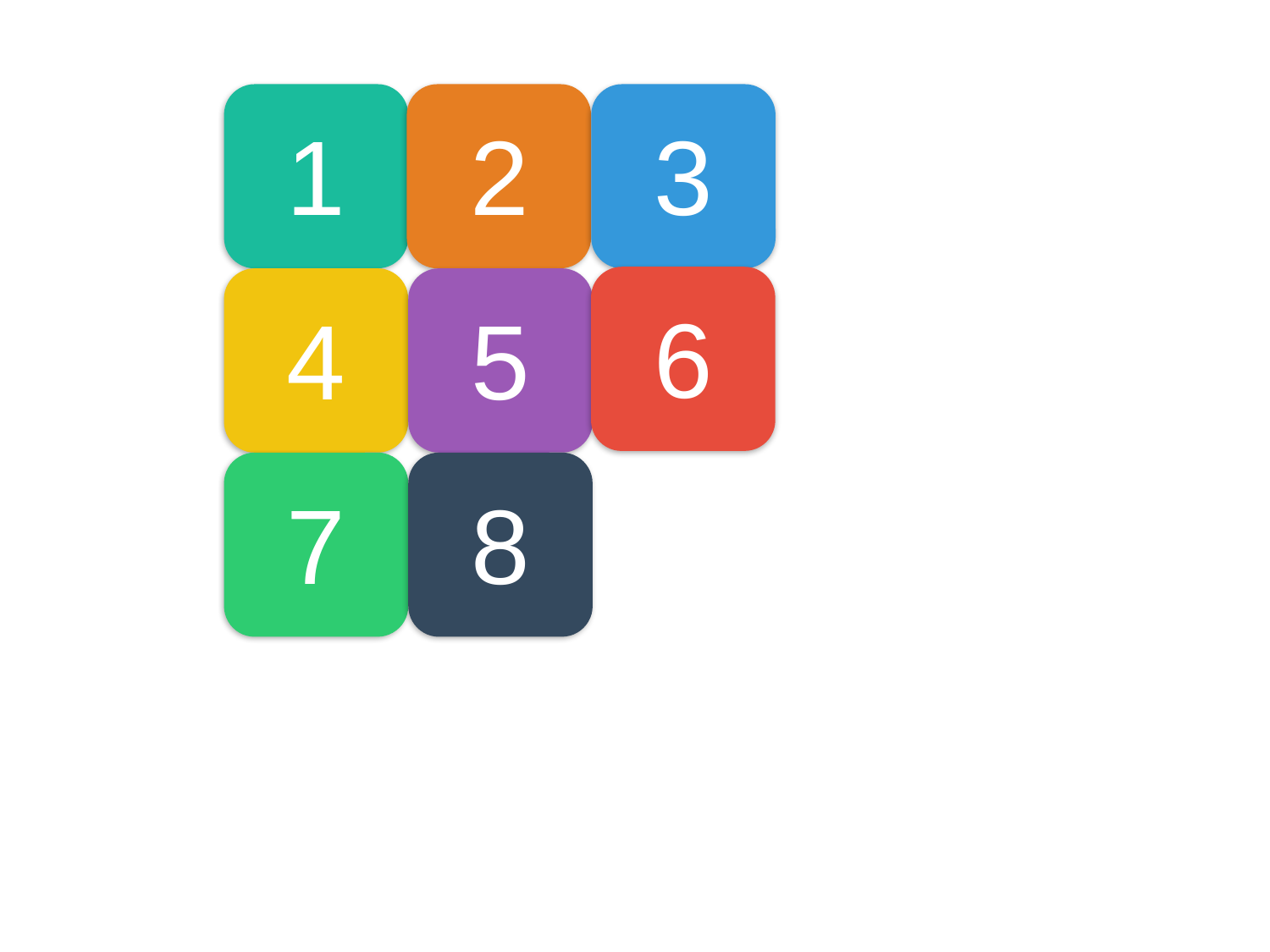

1

2

3

6

4

5

7

8